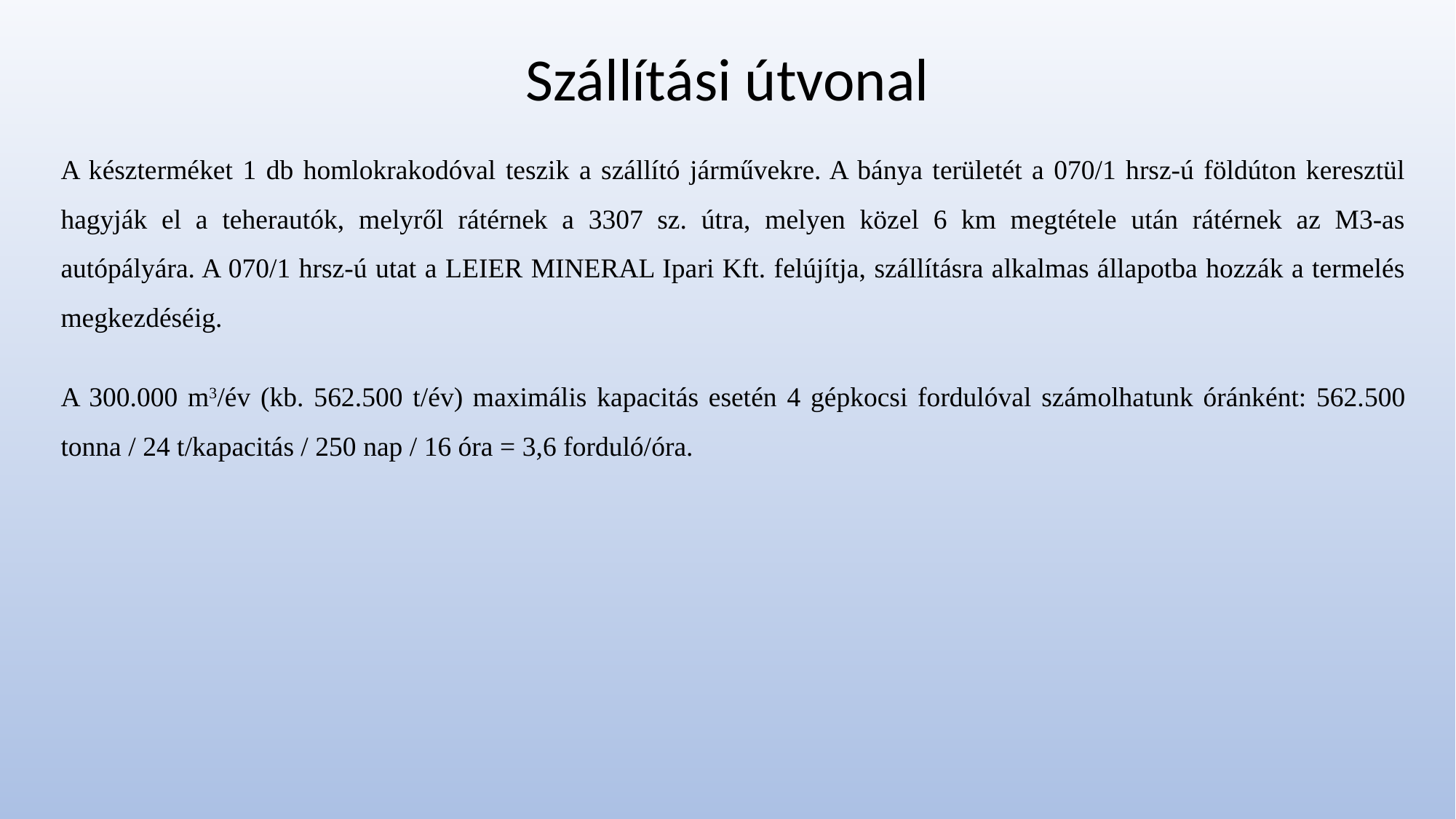

# Szállítási útvonal
A készterméket 1 db homlokrakodóval teszik a szállító járművekre. A bánya területét a 070/1 hrsz-ú földúton keresztül hagyják el a teherautók, melyről rátérnek a 3307 sz. útra, melyen közel 6 km megtétele után rátérnek az M3-as autópályára. A 070/1 hrsz-ú utat a LEIER MINERAL Ipari Kft. felújítja, szállításra alkalmas állapotba hozzák a termelés megkezdéséig.
A 300.000 m3/év (kb. 562.500 t/év) maximális kapacitás esetén 4 gépkocsi fordulóval számolhatunk óránként: 562.500 tonna / 24 t/kapacitás / 250 nap / 16 óra = 3,6 forduló/óra.